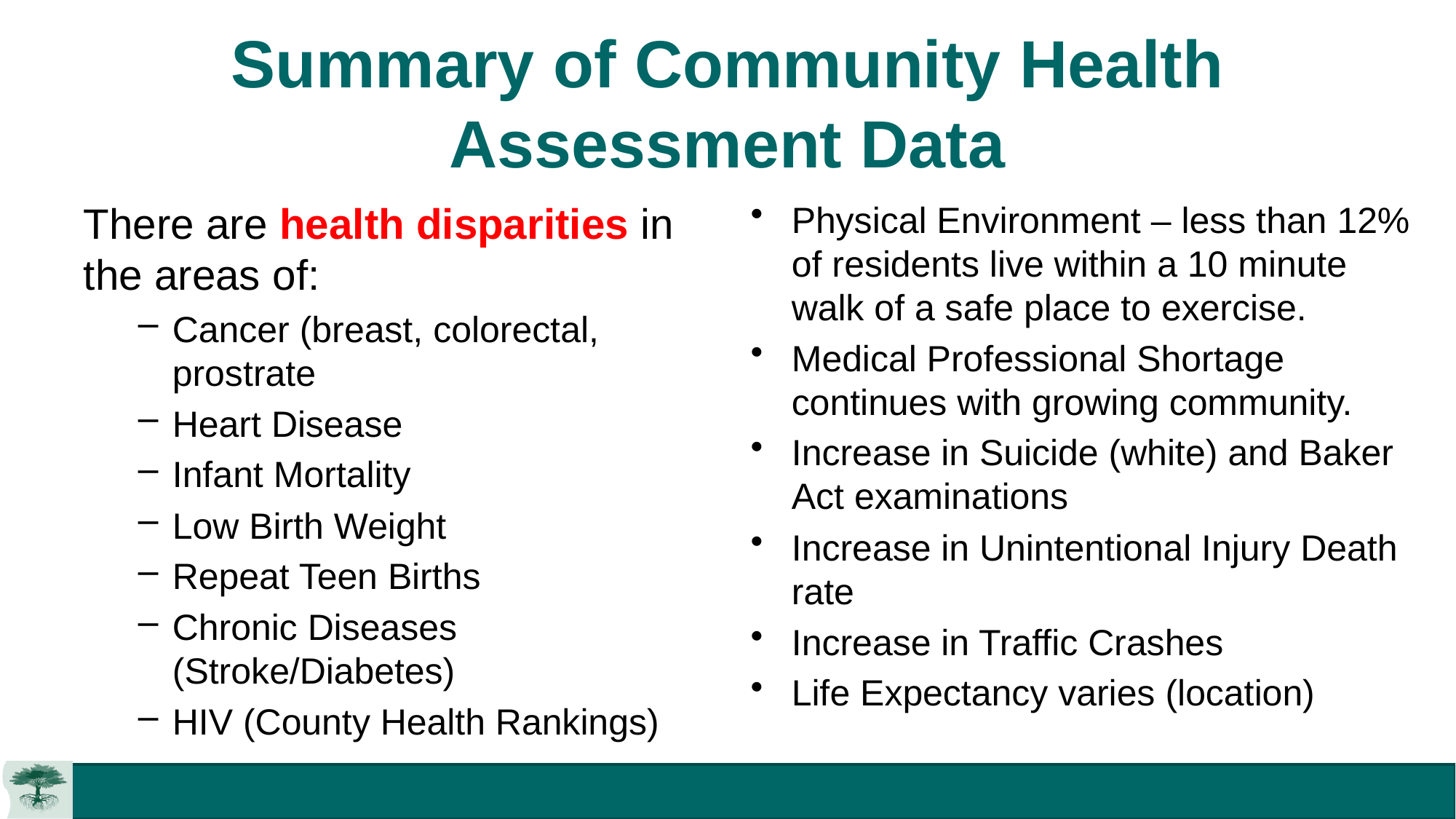

# Summary of Community Health Assessment Data
There are health disparities in the areas of:
Cancer (breast, colorectal, prostrate
Heart Disease
Infant Mortality
Low Birth Weight
Repeat Teen Births
Chronic Diseases (Stroke/Diabetes)
HIV (County Health Rankings)

Physical Environment – less than 12% of residents live within a 10 minute walk of a safe place to exercise.
Medical Professional Shortage continues with growing community.
Increase in Suicide (white) and Baker Act examinations
Increase in Unintentional Injury Death rate
Increase in Traffic Crashes
Life Expectancy varies (location)